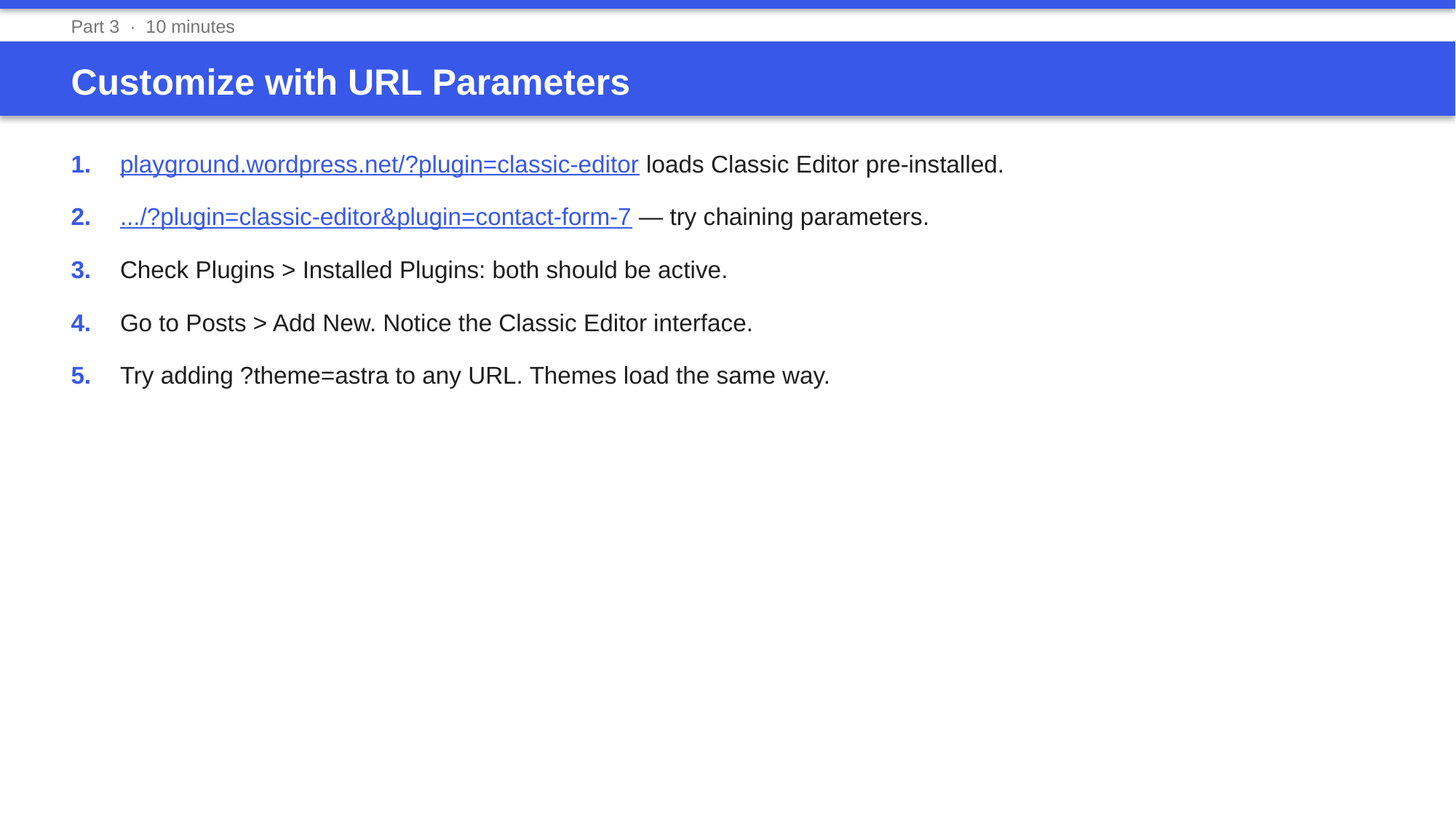

Part 3  ·  10 minutes

Customize with URL Parameters
1.	playground.wordpress.net/?plugin=classic-editor loads Classic Editor pre-installed.
2.	.../?plugin=classic-editor&plugin=contact-form-7 — try chaining parameters.
3.	Check Plugins > Installed Plugins: both should be active.
4.	Go to Posts > Add New. Notice the Classic Editor interface.
5.	Try adding ?theme=astra to any URL. Themes load the same way.